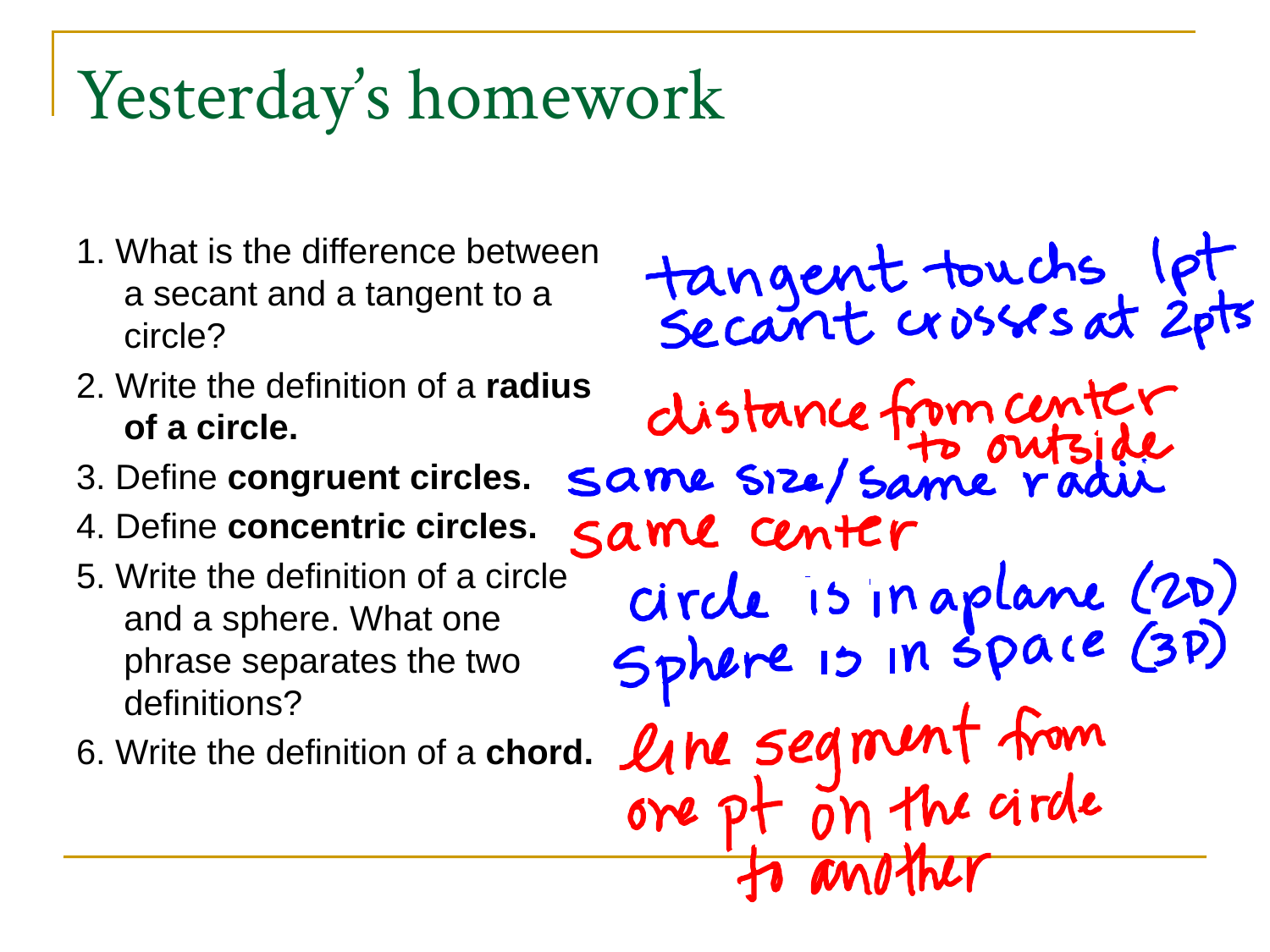

# Yesterday’s homework
1. What is the difference between a secant and a tangent to a circle?
2. Write the definition of a radius of a circle.
3. Define congruent circles.
4. Define concentric circles.
5. Write the definition of a circle and a sphere. What one phrase separates the two definitions?
6. Write the definition of a chord.